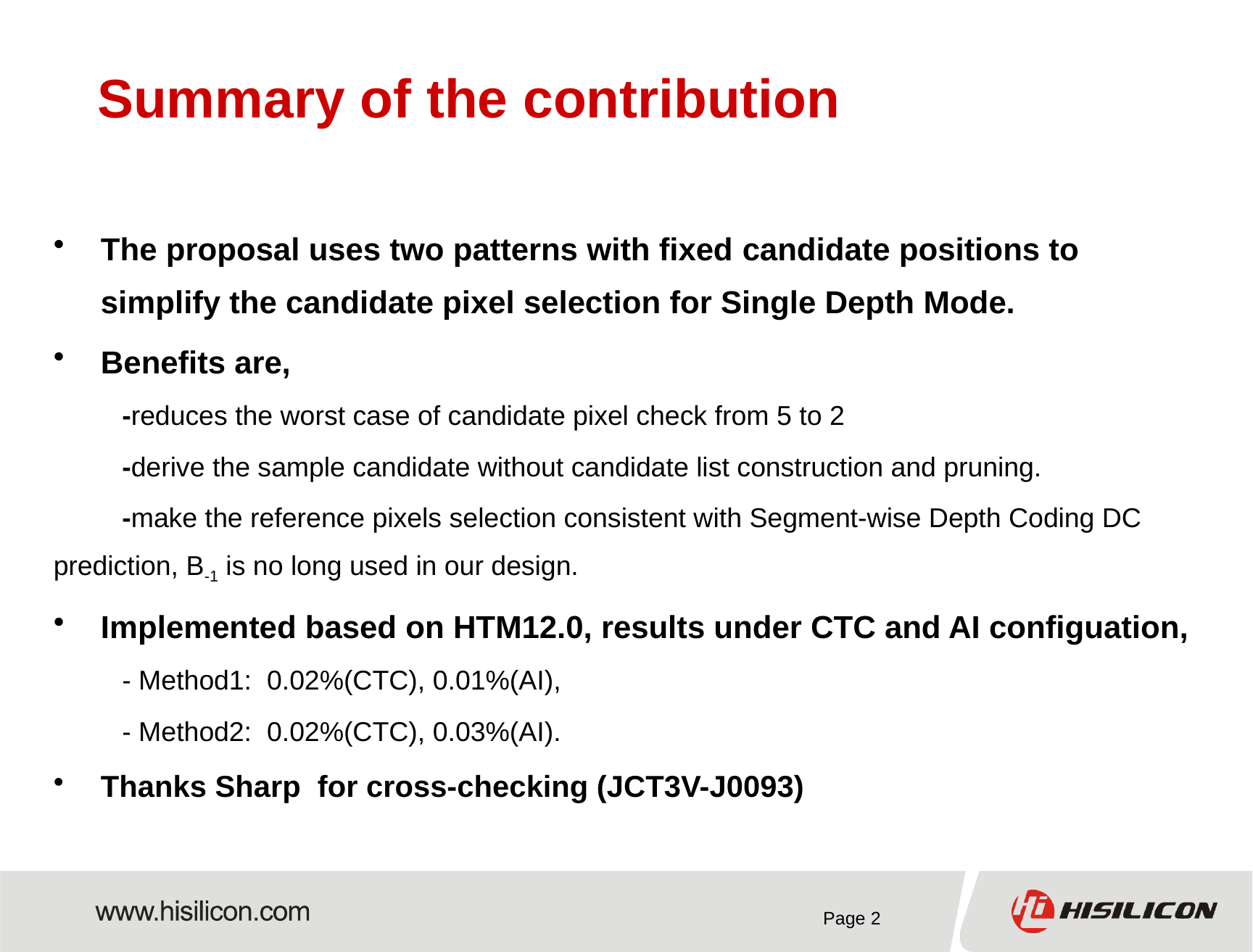

# Summary of the contribution
The proposal uses two patterns with fixed candidate positions to simplify the candidate pixel selection for Single Depth Mode.
Benefits are,
         -reduces the worst case of candidate pixel check from 5 to 2
         -derive the sample candidate without candidate list construction and pruning.
         -make the reference pixels selection consistent with Segment-wise Depth Coding DC prediction, B-1 is no long used in our design.
Implemented based on HTM12.0, results under CTC and AI configuation,
         - Method1:  0.02%(CTC), 0.01%(AI),
         - Method2:  0.02%(CTC), 0.03%(AI).
Thanks Sharp  for cross-checking (JCT3V-J0093)

Page 2